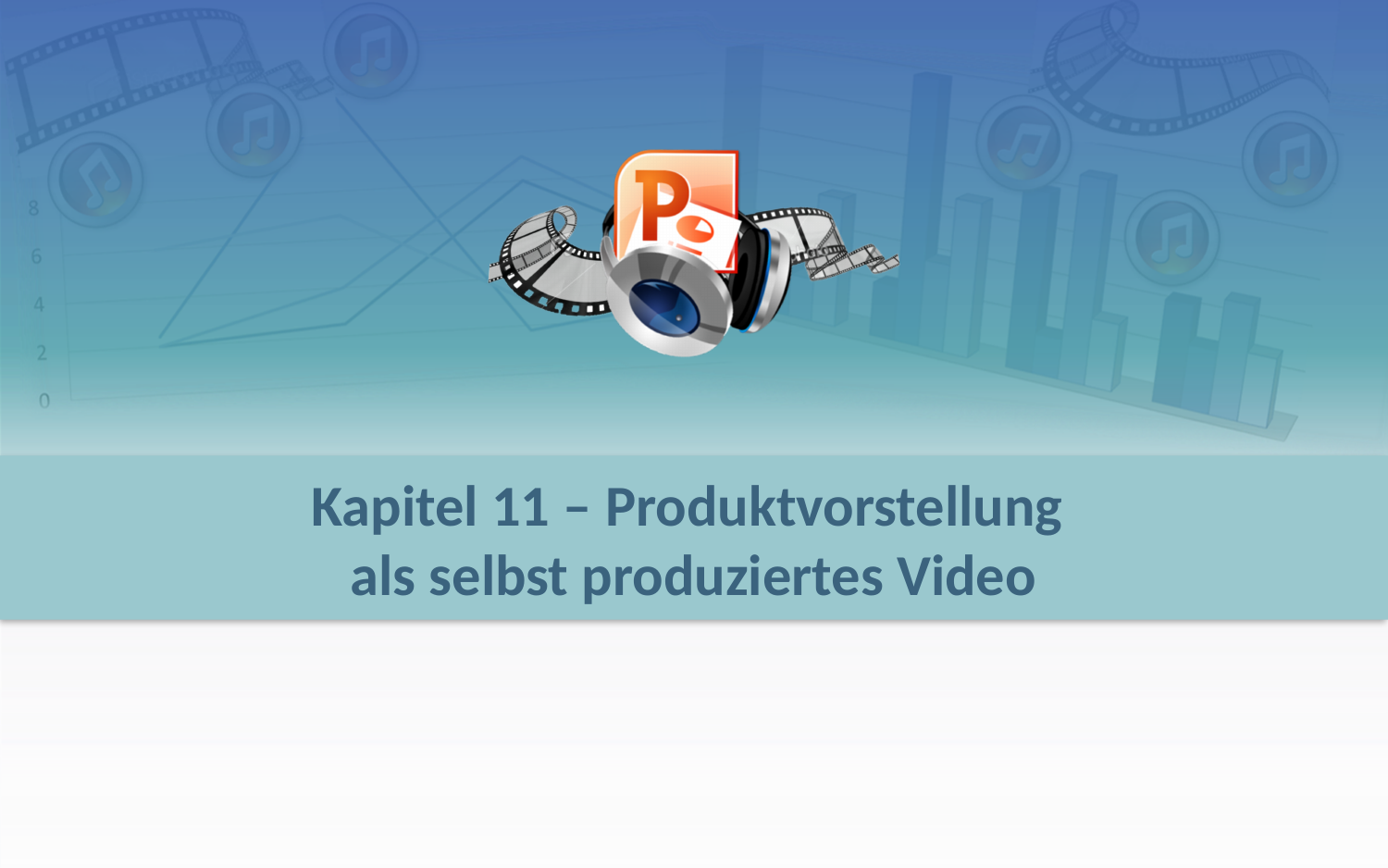

# Kapitel 11 – Produktvorstellung als selbst produziertes Video